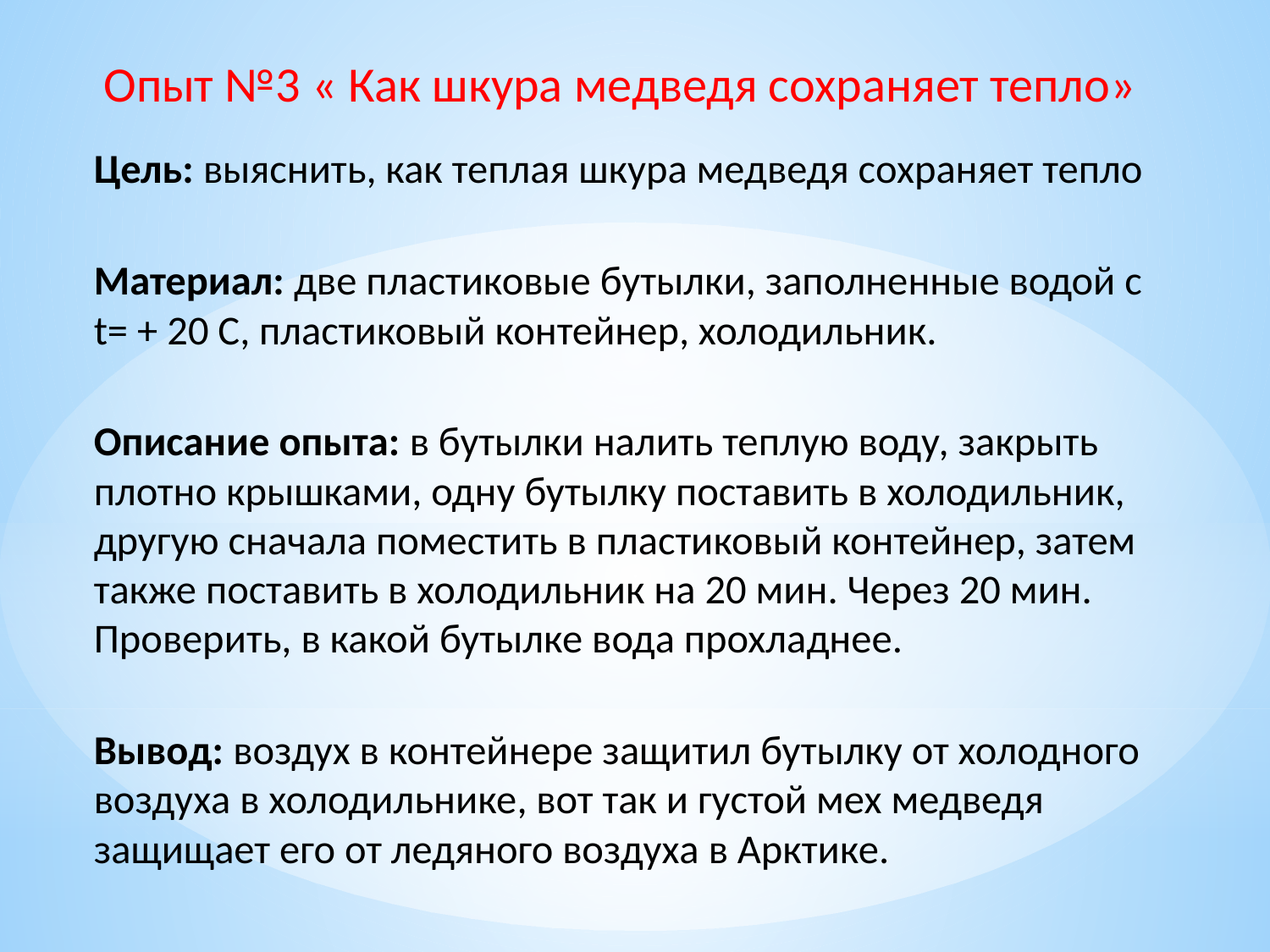

# Опыт №3 « Как шкура медведя сохраняет тепло»
Цель: выяснить, как теплая шкура медведя сохраняет тепло
Материал: две пластиковые бутылки, заполненные водой с  t= + 20 C, пластиковый контейнер, холодильник.
Описание опыта: в бутылки налить теплую воду, закрыть плотно крышками, одну бутылку поставить в холодильник, другую сначала поместить в пластиковый контейнер, затем также поставить в холодильник на 20 мин. Через 20 мин. Проверить, в какой бутылке вода прохладнее.
Вывод: воздух в контейнере защитил бутылку от холодного воздуха в холодильнике, вот так и густой мех медведя защищает его от ледяного воздуха в Арктике.